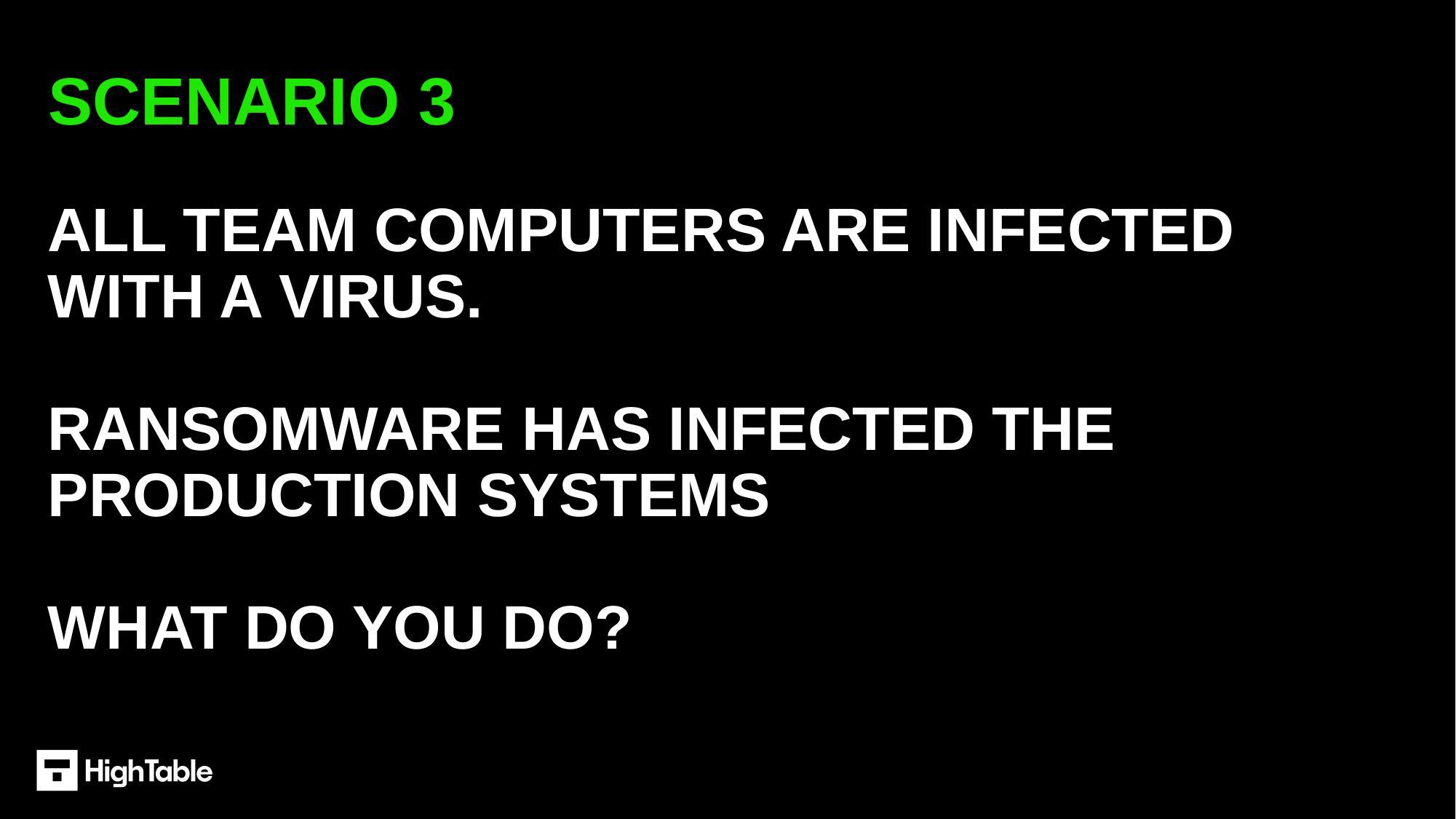

# SCENARIO 3
ALL TEAM COMPUTERS ARE INFECTED WITH A VIRUS.

RANSOMWARE HAS INFECTED THE PRODUCTION SYSTEMS

WHAT DO YOU DO?